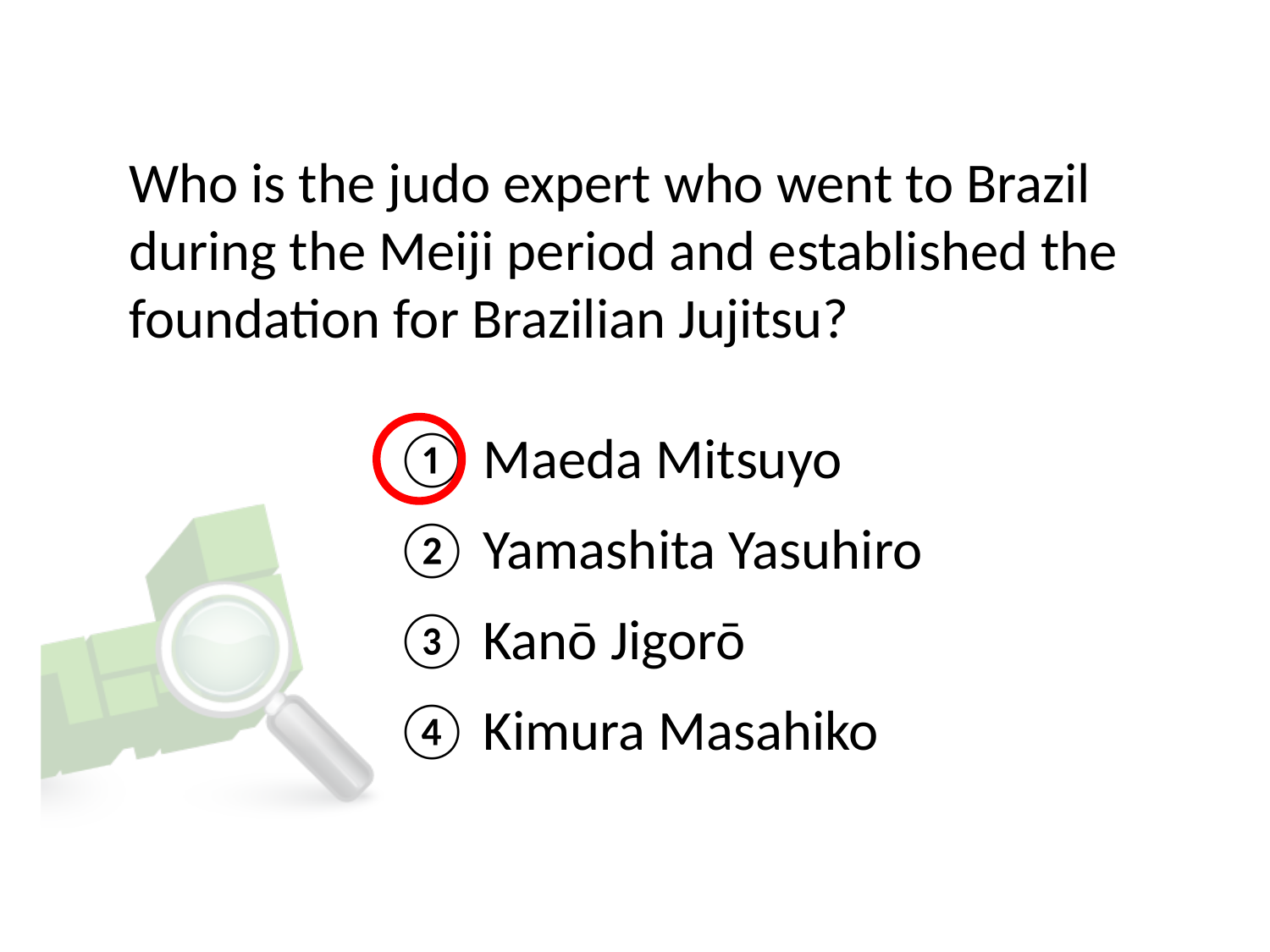

# Who is the judo expert who went to Brazil during the Meiji period and established the foundation for Brazilian Jujitsu?
① Maeda Mitsuyo
② Yamashita Yasuhiro
③ Kanō Jigorō
④ Kimura Masahiko